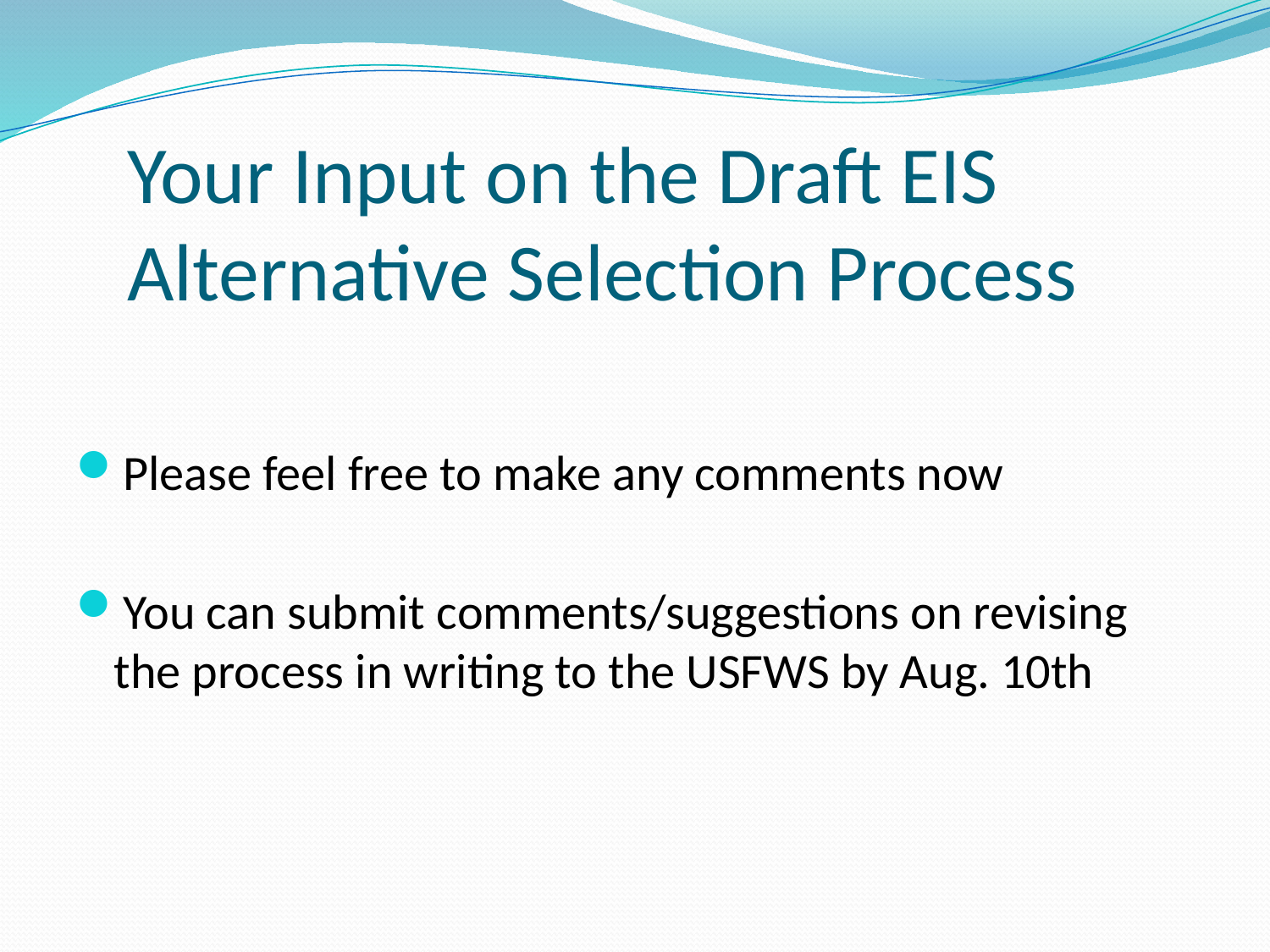

# Your Input on the Draft EIS Alternative Selection Process

Please feel free to make any comments now

You can submit comments/suggestions on revising the process in writing to the USFWS by Aug. 10th